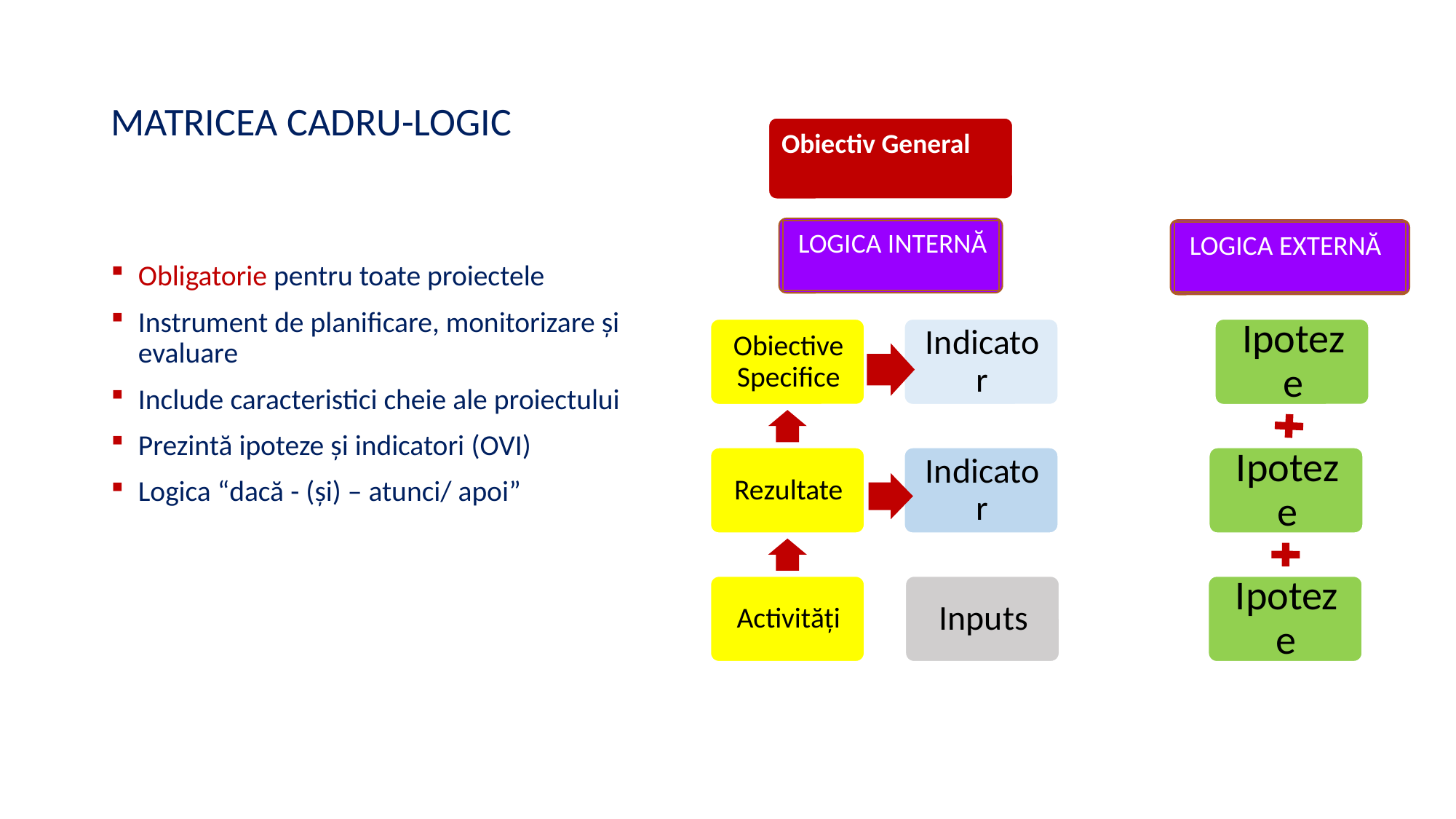

# MATRICEA CADRU-LOGIC
Obiectiv General

 LOGICA INTERNĂ

 LOGICA EXTERNĂ

Obligatorie pentru toate proiectele
Instrument de planificare, monitorizare și evaluare
Include caracteristici cheie ale proiectului
Prezintă ipoteze și indicatori (OVI)
Logica “dacă - (și) – atunci/ apoi”

Obiective Specifice

Rezultate

Activități
Indicator

Indicator

Inputs
Ipoteze

Ipoteze

Ipoteze